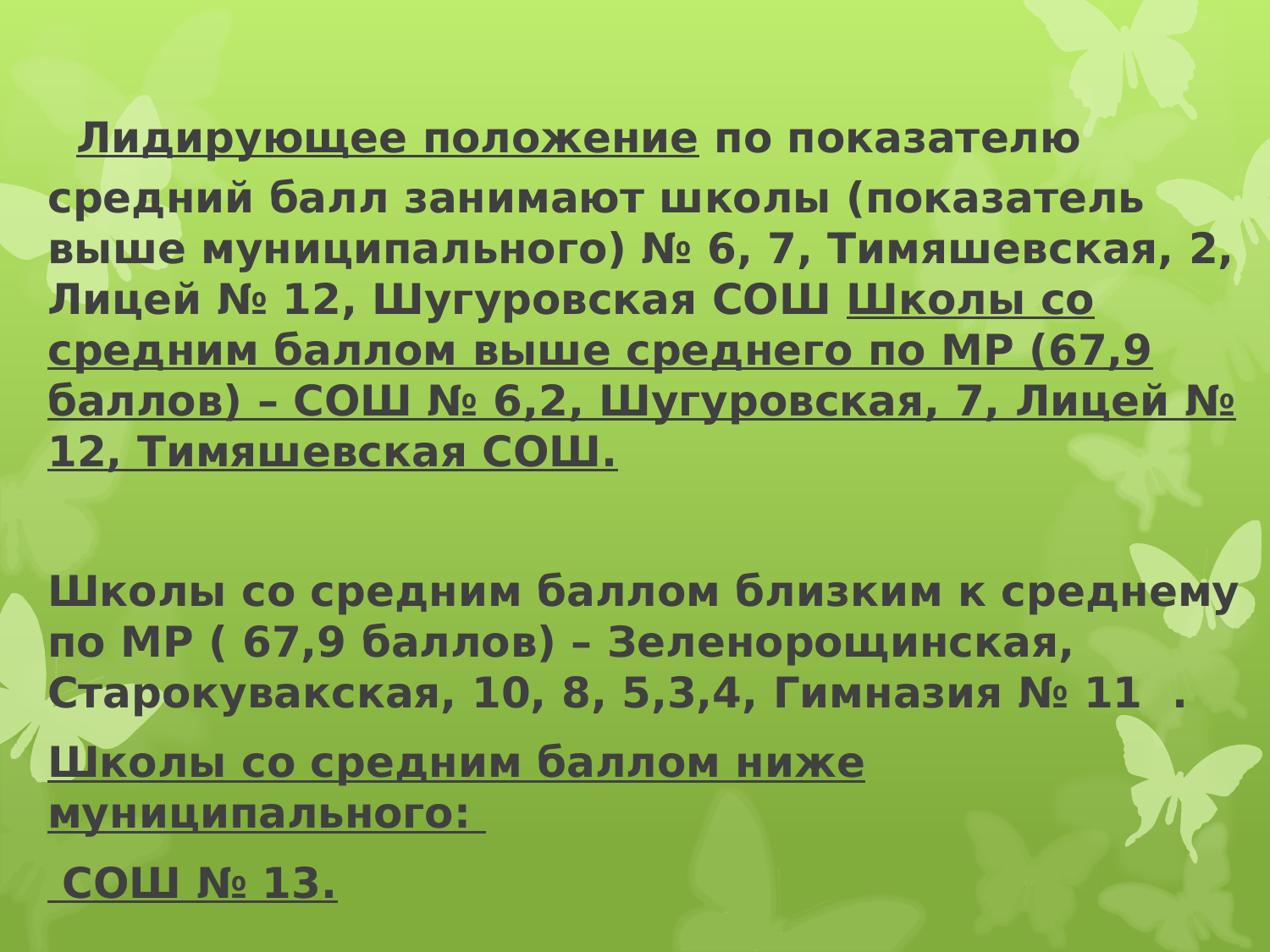

Лидирующее положение по показателю средний балл занимают школы (показатель выше муниципального) № 6, 7, Тимяшевская, 2,  Лицей № 12, Шугуровская СОШ Школы со средним баллом выше среднего по МР (67,9 баллов) – СОШ № 6,2, Шугуровская, 7, Лицей № 12, Тимяшевская СОШ.

Школы со средним баллом близким к среднему по МР ( 67,9 баллов) – Зеленорощинская, Старокувакская, 10, 8, 5,3,4, Гимназия № 11  .
Школы со средним баллом ниже муниципального:
 СОШ № 13.

#